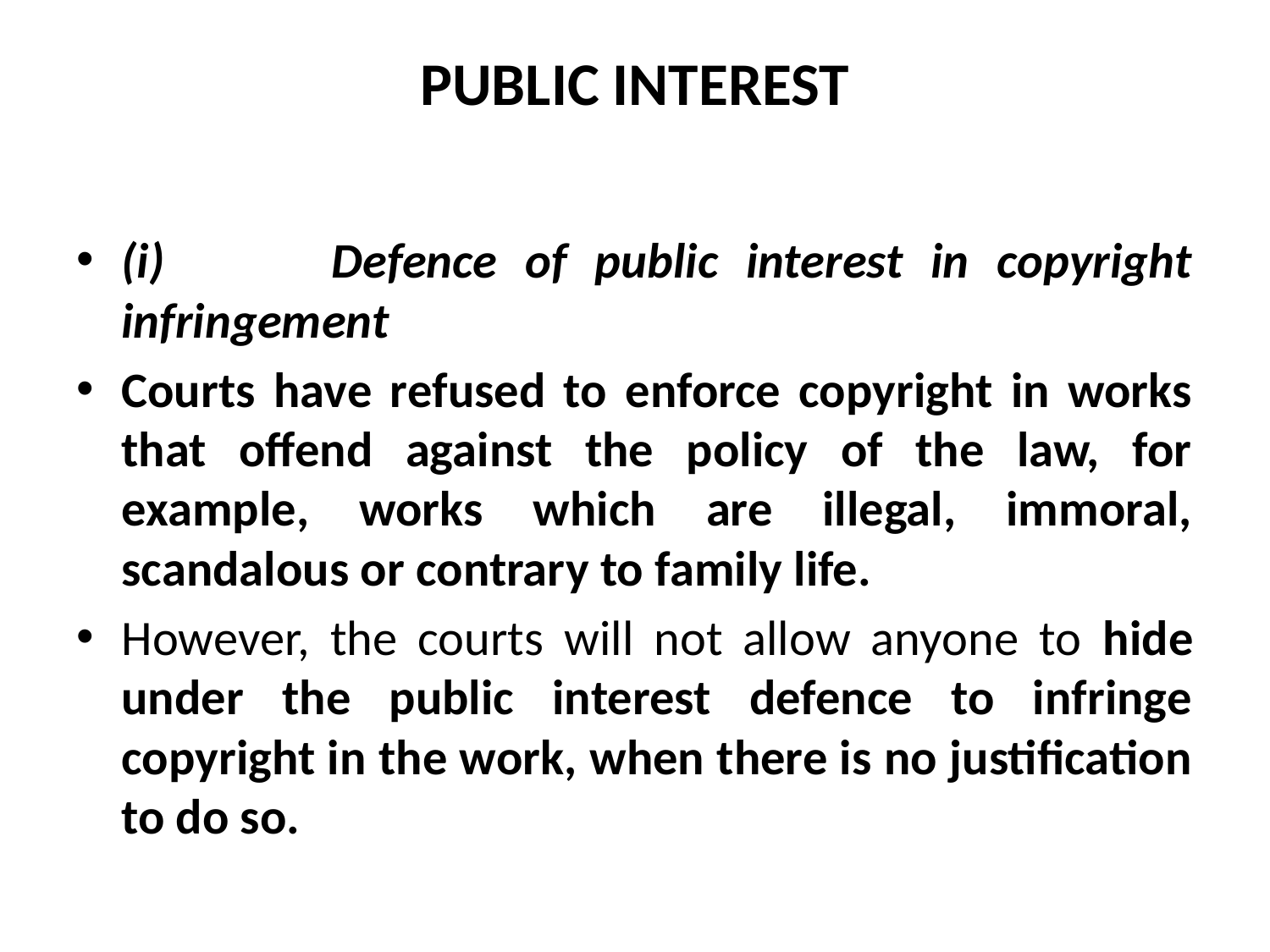

# PUBLIC INTEREST
(i)      Defence of public interest in copyright infringement
Courts have refused to enforce copyright in works that offend against the policy of the law, for example, works which are illegal, immoral, scandalous or contrary to family life.
However, the courts will not allow anyone to hide under the public interest defence to infringe copyright in the work, when there is no justification to do so.